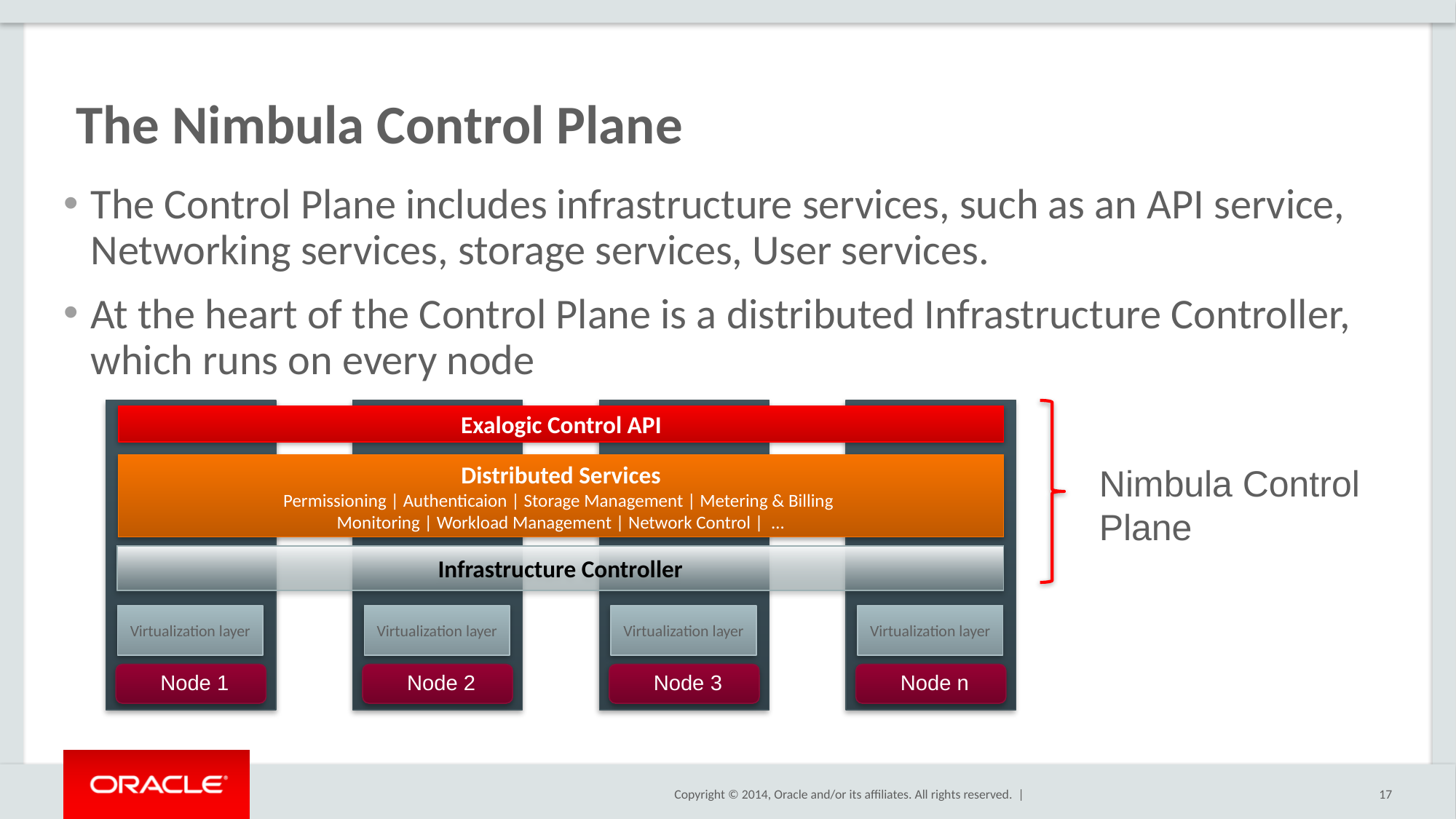

# The Nimbula Control Plane
The Control Plane includes infrastructure services, such as an API service, Networking services, storage services, User services.
At the heart of the Control Plane is a distributed Infrastructure Controller, which runs on every node

Virtualization layer
 Node 1

Virtualization layer
 Node 2

Virtualization layer
 Node 3

Virtualization layer
 Node n

Exalogic Control API
Distributed Services
Permissioning | Authenticaion | Storage Management | Metering & Billing
Monitoring | Workload Management | Network Control |  …
Nimbula Control Plane
Infrastructure Controller
17